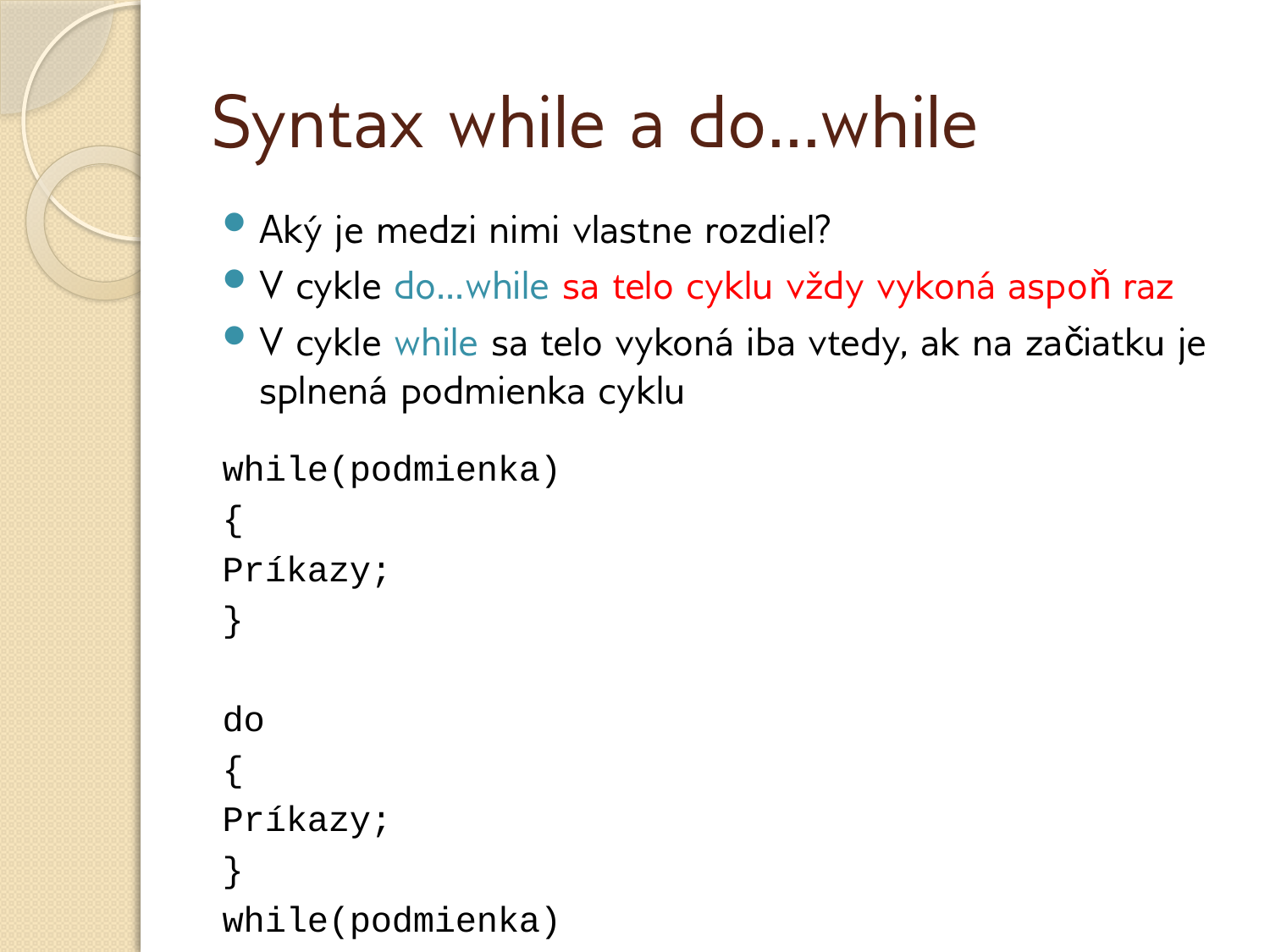

# Syntax while a do...while
Aký je medzi nimi vlastne rozdiel?
V cykle do...while sa telo cyklu vždy vykoná aspoň raz
V cykle while sa telo vykoná iba vtedy, ak na začiatku je splnená podmienka cyklu

while(podmienka)
{
Príkazy;
}

do
{
Príkazy;
}
while(podmienka)